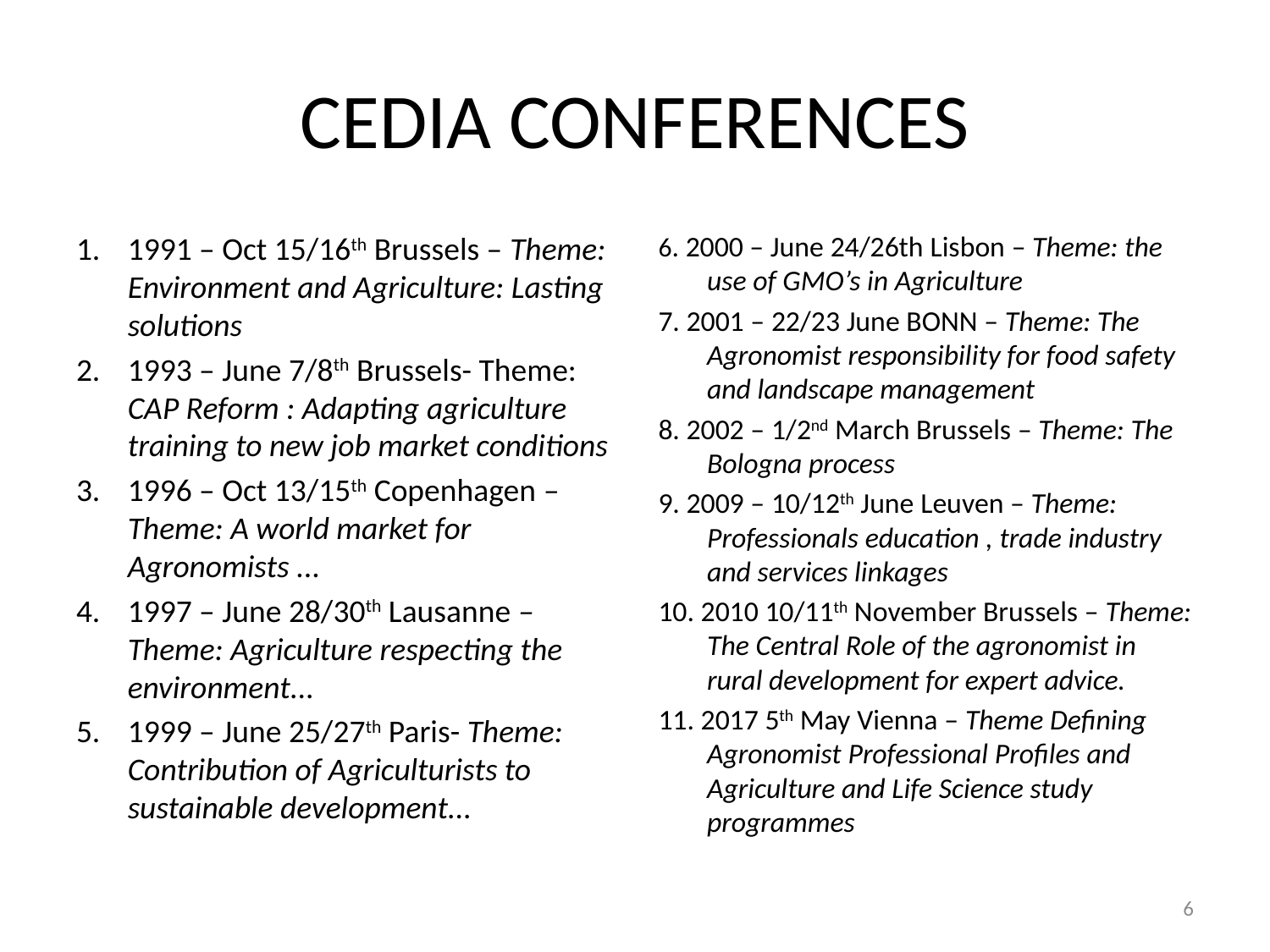

# CEDIA CONFERENCES
1991 – Oct 15/16th Brussels – Theme: Environment and Agriculture: Lasting solutions
1993 – June 7/8th Brussels- Theme: CAP Reform : Adapting agriculture training to new job market conditions
1996 – Oct 13/15th Copenhagen – Theme: A world market for Agronomists ...
1997 – June 28/30th Lausanne – Theme: Agriculture respecting the environment...
1999 – June 25/27th Paris- Theme: Contribution of Agriculturists to sustainable development...

6. 2000 – June 24/26th Lisbon – Theme: the use of GMO’s in Agriculture
7. 2001 – 22/23 June BONN – Theme: The Agronomist responsibility for food safety and landscape management
8. 2002 – 1/2nd March Brussels – Theme: The Bologna process
9. 2009 – 10/12th June Leuven – Theme: Professionals education , trade industry and services linkages
10. 2010 10/11th November Brussels – Theme: The Central Role of the agronomist in rural development for expert advice.
11. 2017 5th May Vienna – Theme Defining Agronomist Professional Profiles and Agriculture and Life Science study programmes

6